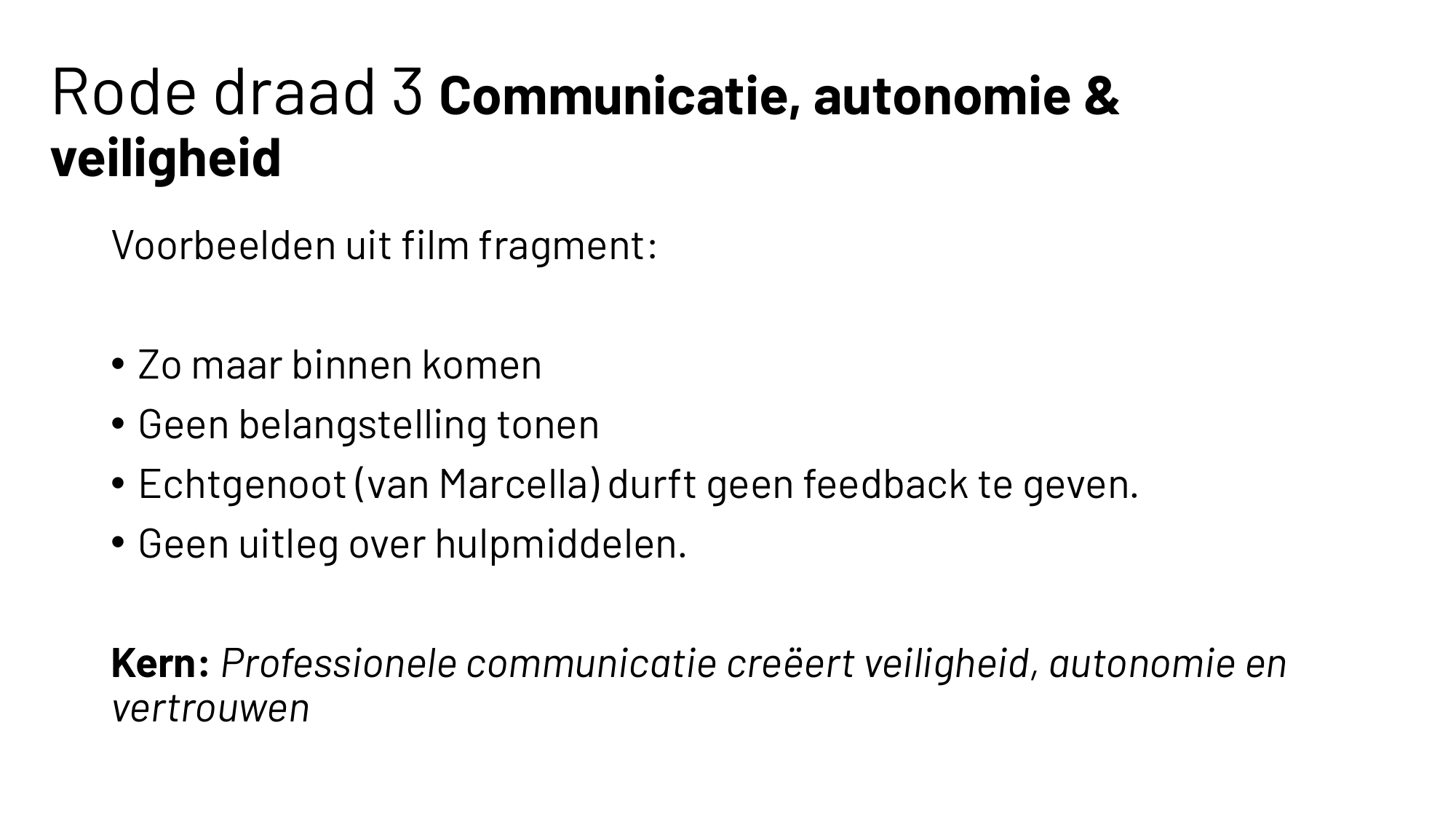

# Rode draad 3 Communicatie, autonomie & veiligheid
Voorbeelden uit film fragment:

Zo maar binnen komen
Geen belangstelling tonen
Echtgenoot (van Marcella) durft geen feedback te geven.
Geen uitleg over hulpmiddelen.

Kern: Professionele communicatie creëert veiligheid, autonomie en vertrouwen